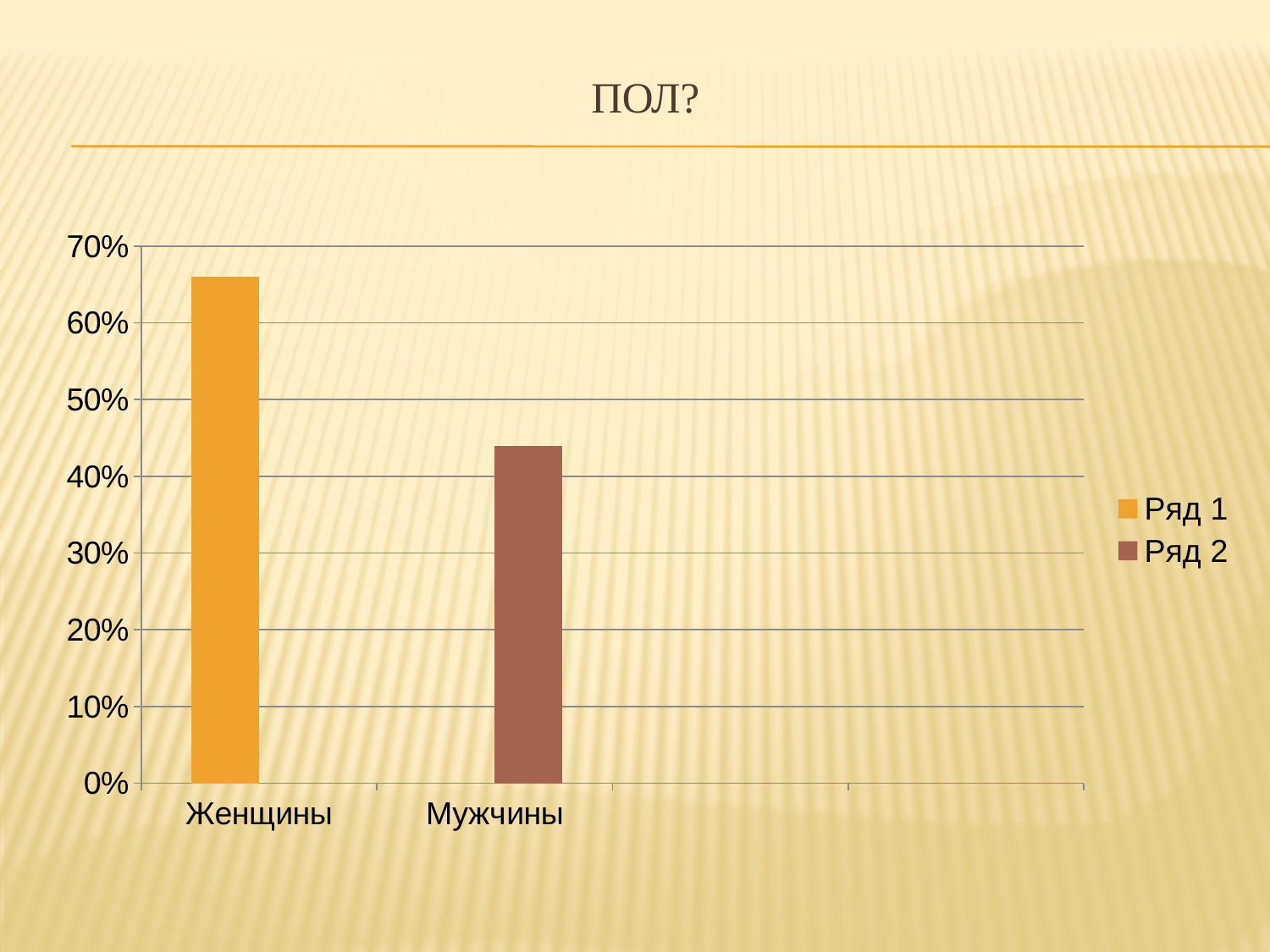

# Пол?

### Chart

| Category | Ряд 1 | Ряд 2 |
|---|---|---|
| Женщины | 0.6600000000000008 | None |
| Мужчины | None | 0.4400000000000003 |